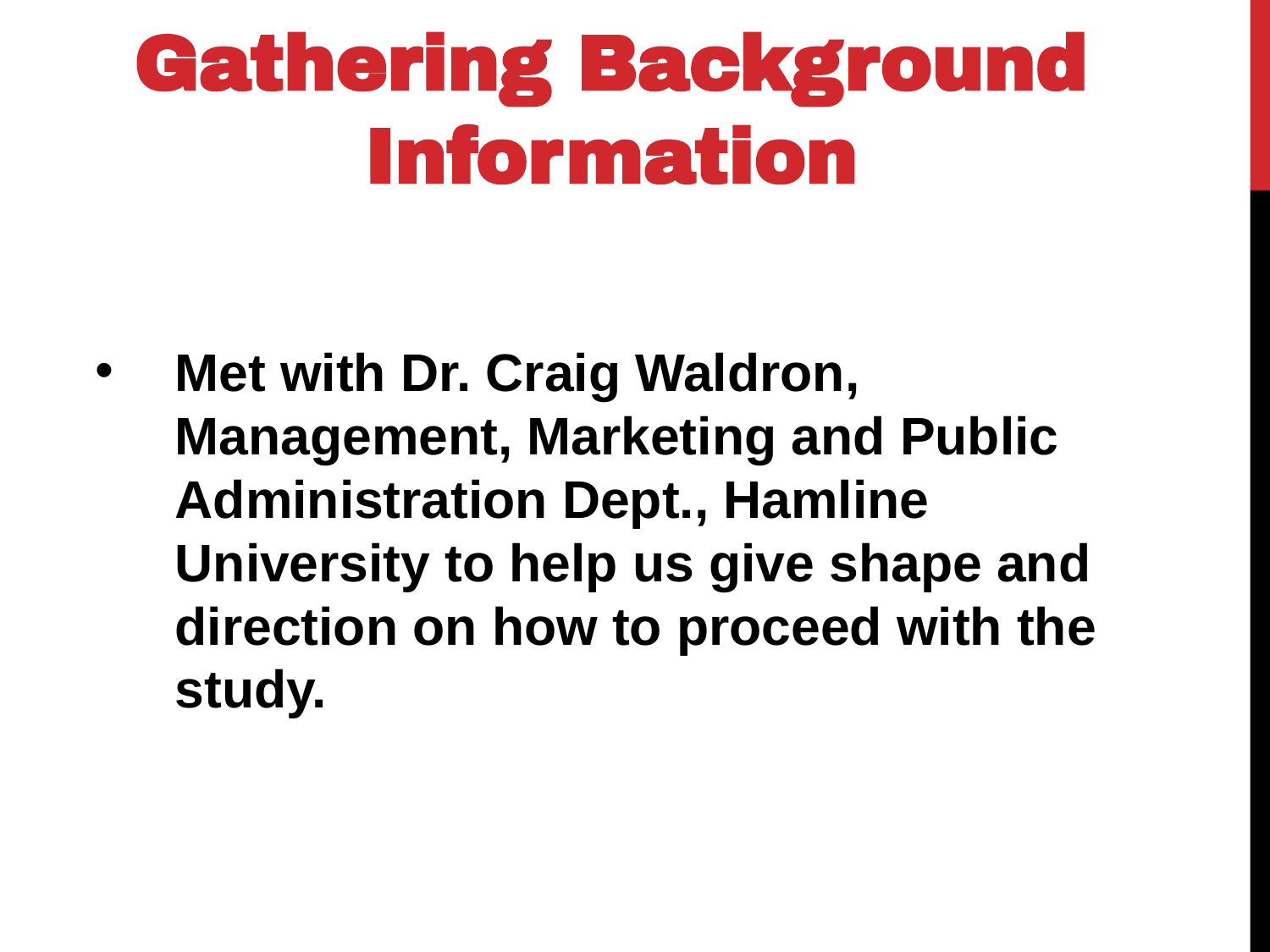

Gathering Background Information

Met with Dr. Craig Waldron, Management, Marketing and Public Administration Dept., Hamline University to help us give shape and direction on how to proceed with the study.